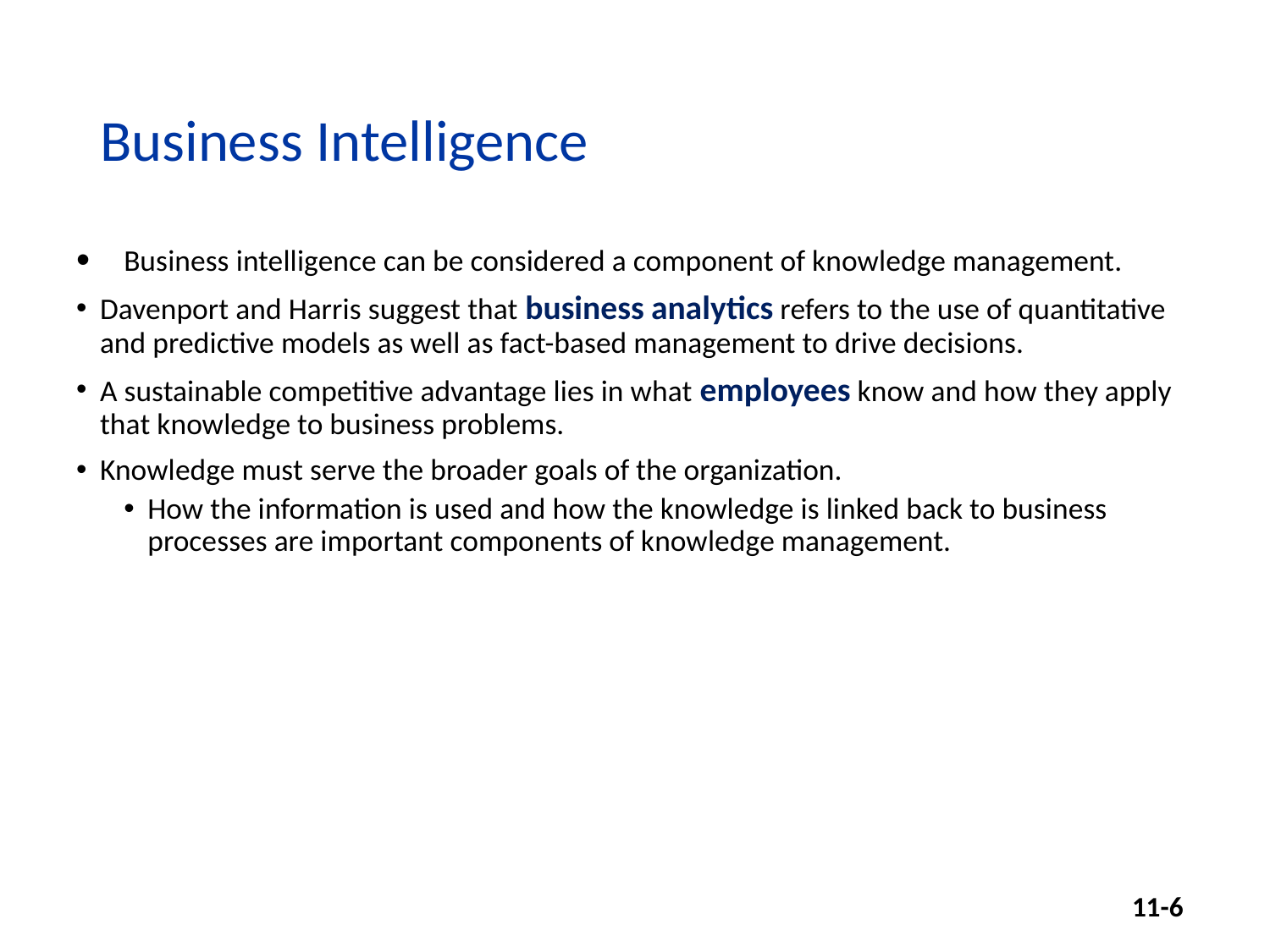

# Business Intelligence
Business intelligence can be considered a component of knowledge management.
Davenport and Harris suggest that business analytics refers to the use of quantitative and predictive models as well as fact-based management to drive decisions.
A sustainable competitive advantage lies in what employees know and how they apply that knowledge to business problems.
Knowledge must serve the broader goals of the organization.
How the information is used and how the knowledge is linked back to business processes are important components of knowledge management.